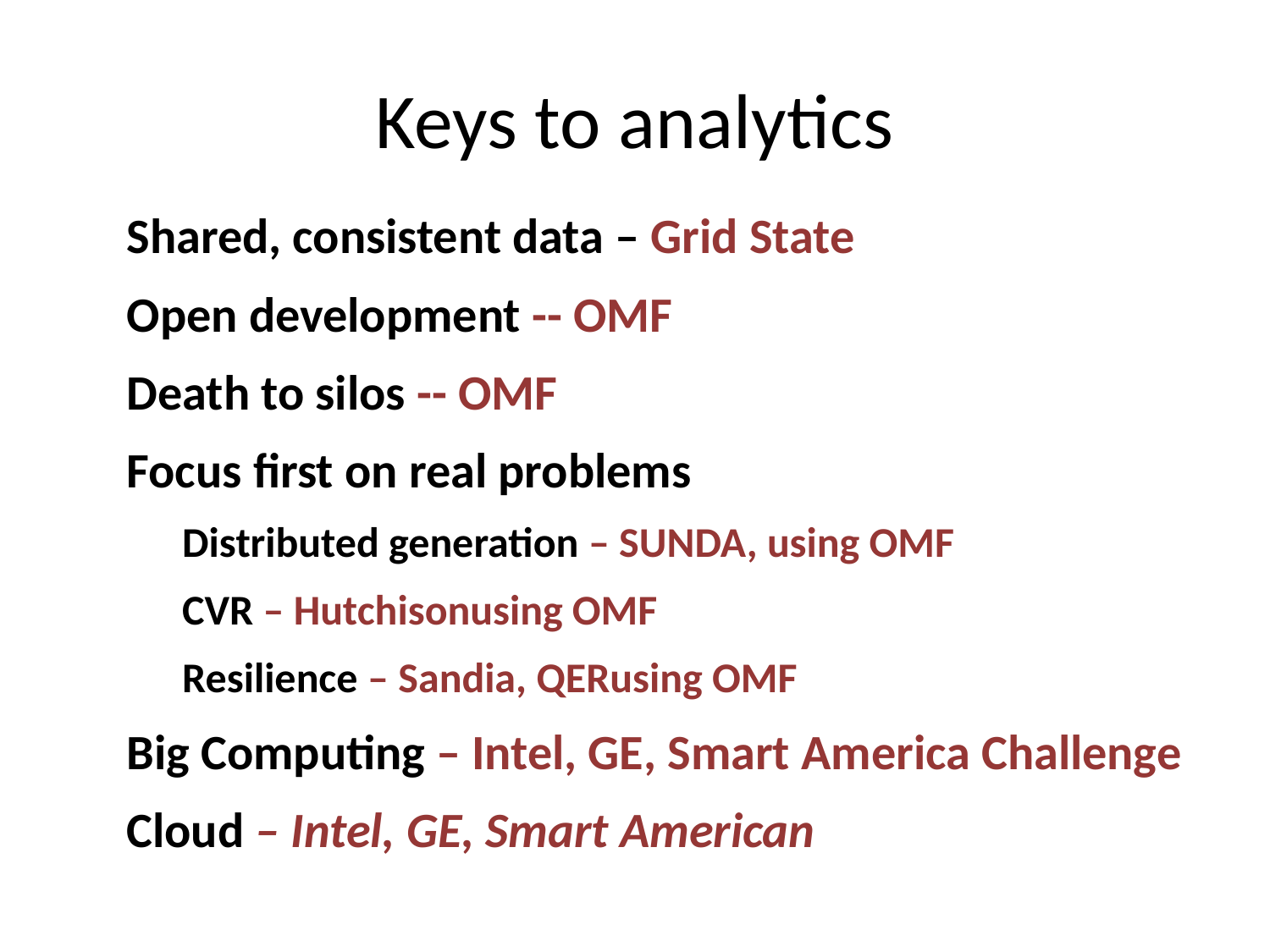

# Keys to analytics
Shared, consistent data – Grid State
Open development -- OMF
Death to silos -- OMF
Focus first on real problems
Distributed generation – SUNDA, using OMF
CVR – Hutchisonusing OMF
Resilience – Sandia, QERusing OMF
Big Computing – Intel, GE, Smart America Challenge
Cloud – Intel, GE, Smart American